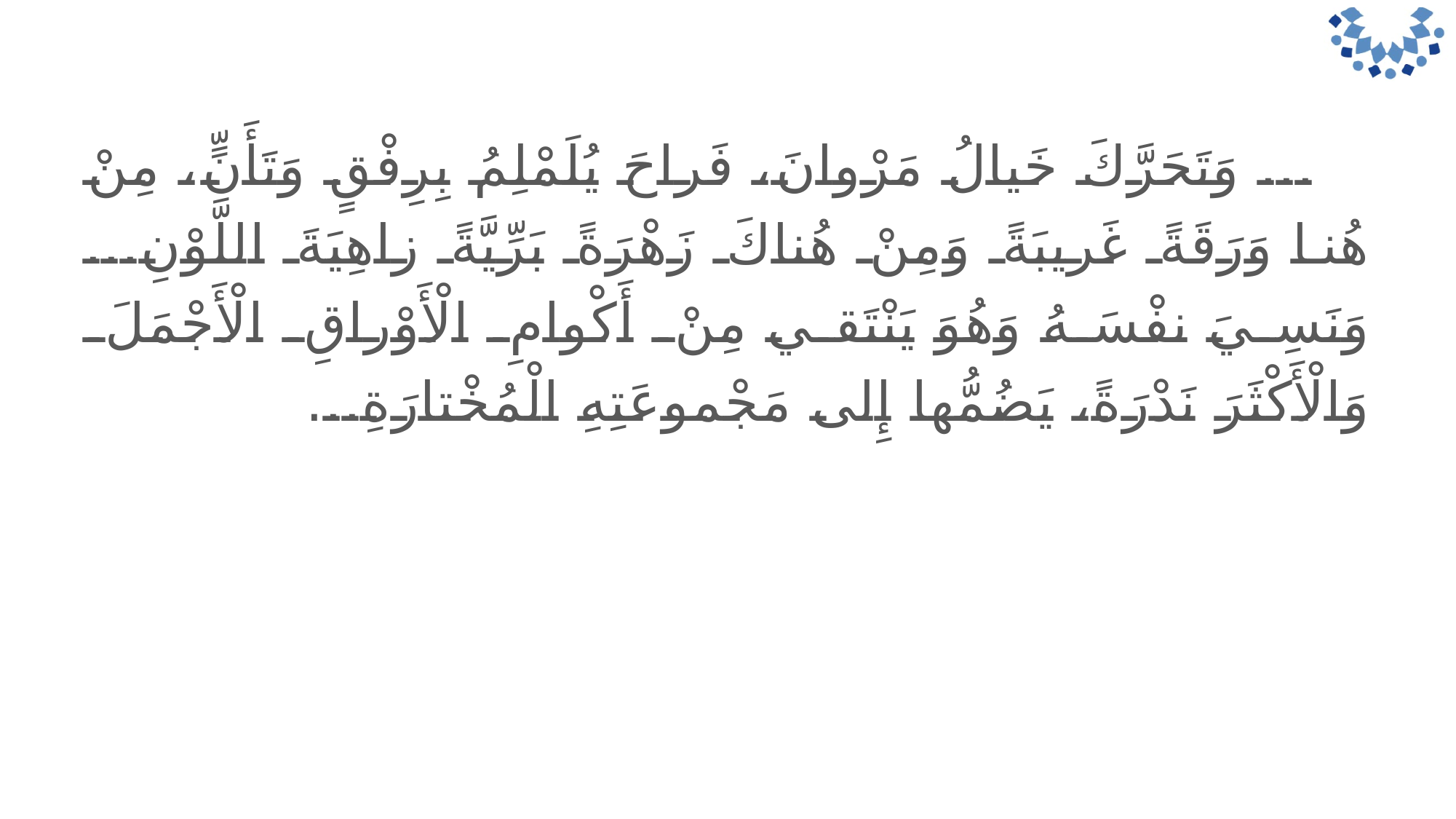

... وَتَحَرَّكَ خَيالُ مَرْوانَ، فَراحَ يُلَمْلِمُ بِرِفْقٍ وَتَأَنٍّ، مِنْ هُنا وَرَقَةً غَريبَةً وَمِنْ هُناكَ زَهْرَةً بَرِّيَّةً زاهِيَةَ اللَّوْنِ... وَنَسِيَ نفْسَهُ وَهُوَ يَنْتَقي مِنْ أَكْوامِ الْأَوْراقِ الْأَجْمَلَ وَالْأَكْثَرَ نَدْرَةً، يَضُمُّها إِلى مَجْموعَتِهِ الْمُخْتارَةِ...